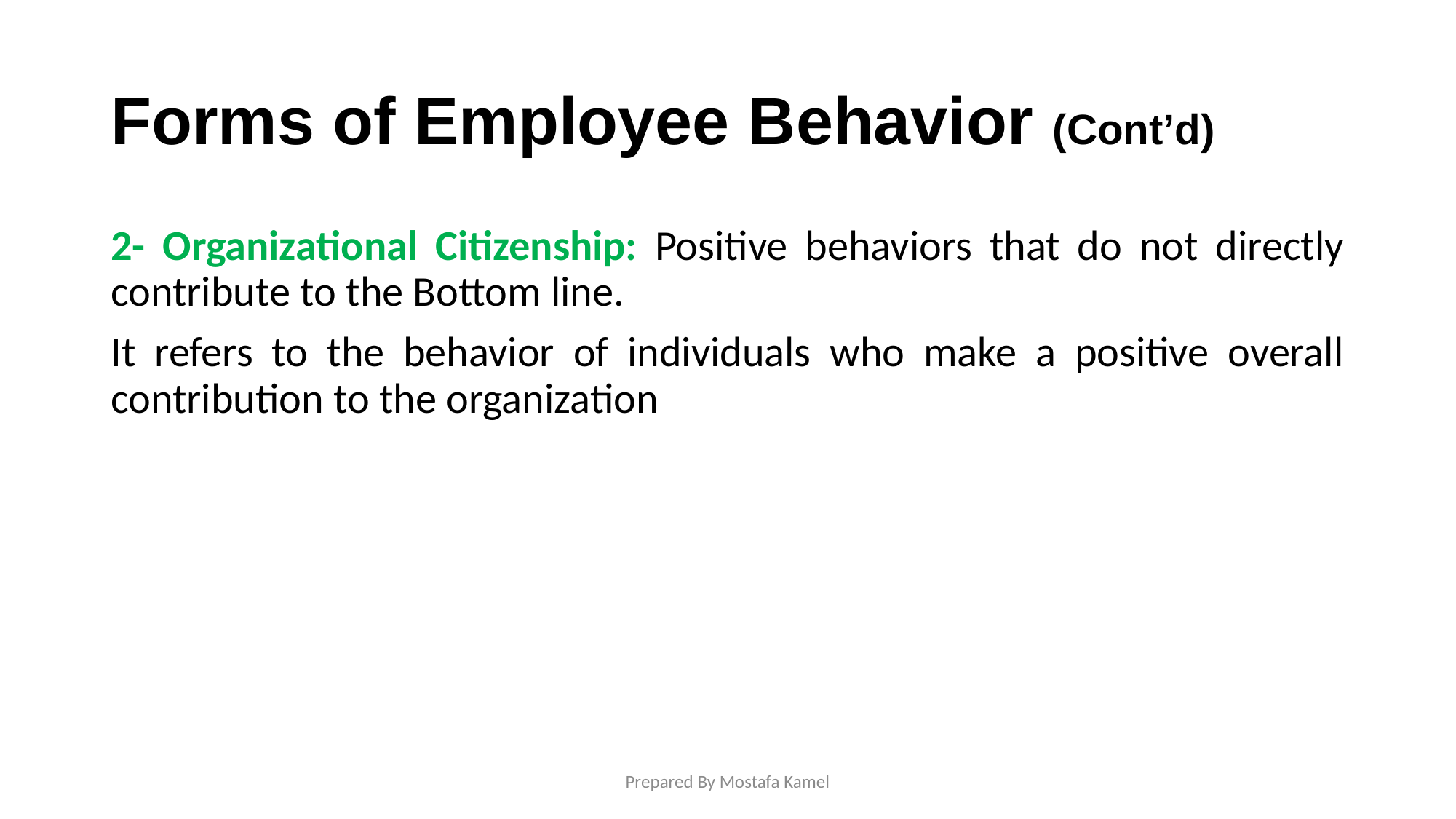

# Forms of Employee Behavior (Cont’d)
2- Organizational Citizenship: Positive behaviors that do not directly contribute to the Bottom line.
It refers to the behavior of individuals who make a positive overall contribution to the organization

Prepared By Mostafa Kamel